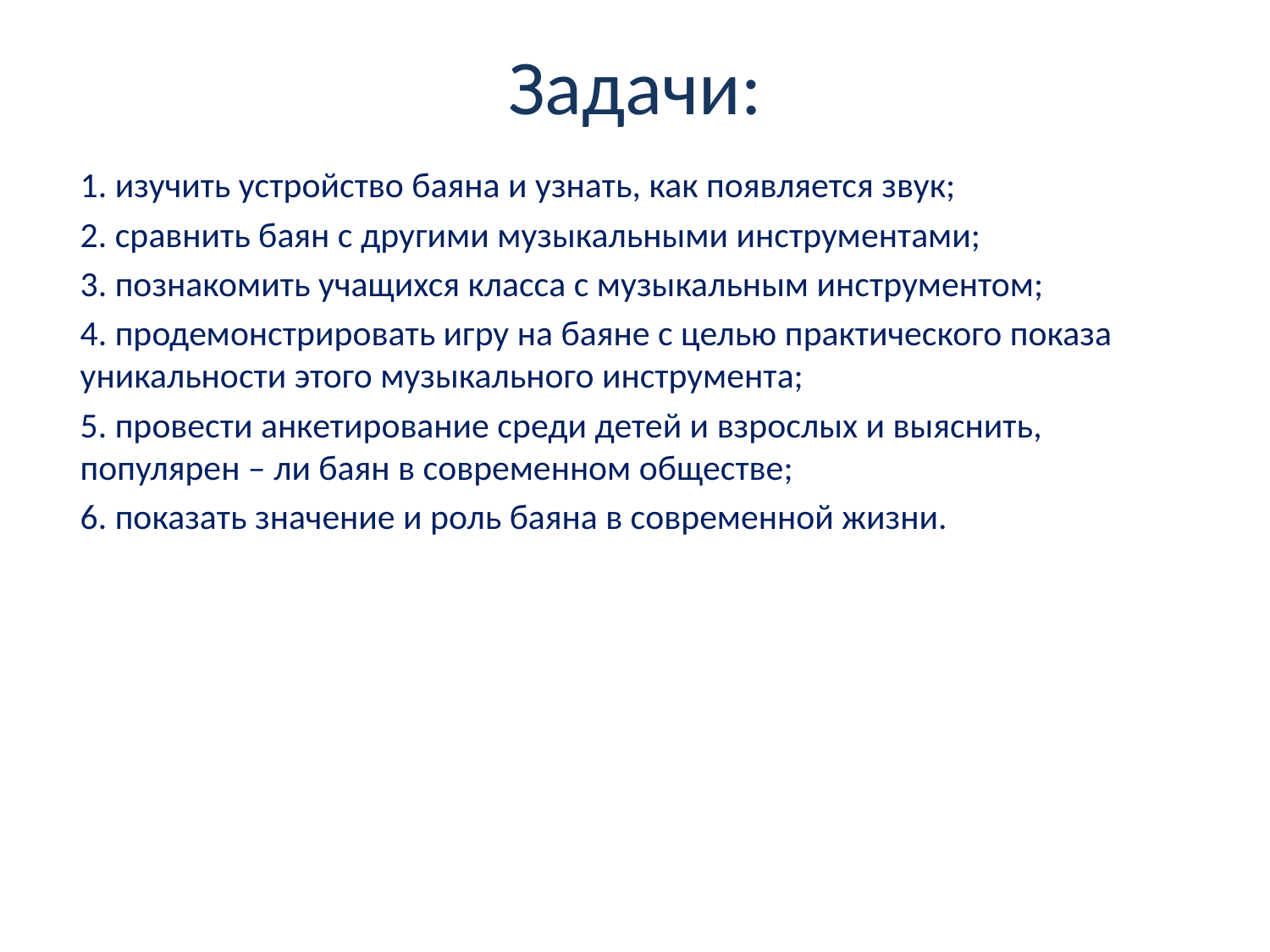

# Задачи:
1. изучить устройство баяна и узнать, как появляется звук;
2. сравнить баян с другими музыкальными инструментами;
3. познакомить учащихся класса с музыкальным инструментом;
4. продемонстрировать игру на баяне с целью практического показа уникальности этого музыкального инструмента;
5. провести анкетирование среди детей и взрослых и выяснить, популярен – ли баян в современном обществе;
6. показать значение и роль баяна в современной жизни.